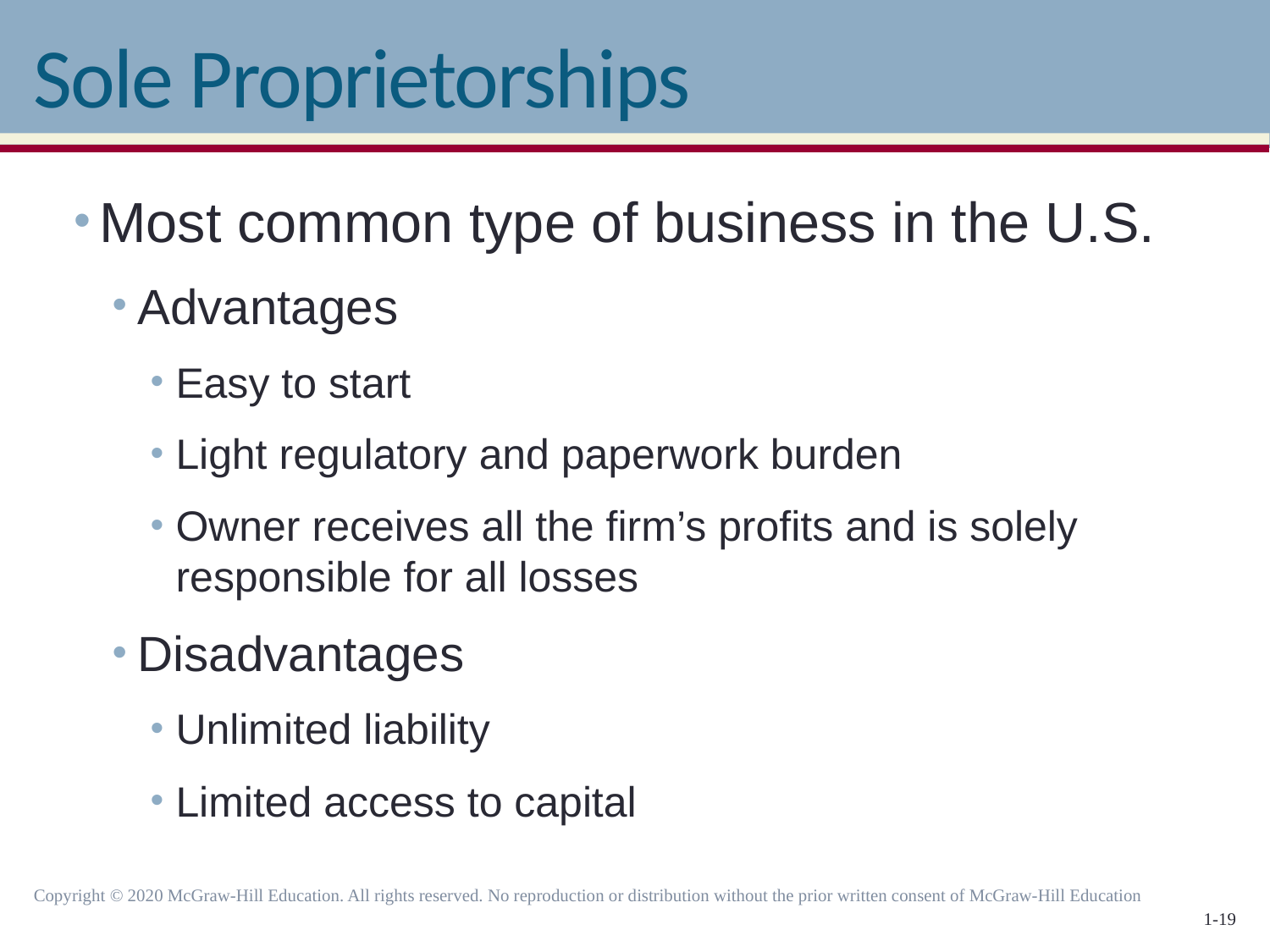

# Sole Proprietorships
Most common type of business in the U.S.
Advantages
Easy to start
Light regulatory and paperwork burden
Owner receives all the firm’s profits and is solely responsible for all losses
Disadvantages
Unlimited liability
Limited access to capital
Copyright © 2020 McGraw-Hill Education. All rights reserved. No reproduction or distribution without the prior written consent of McGraw-Hill Education